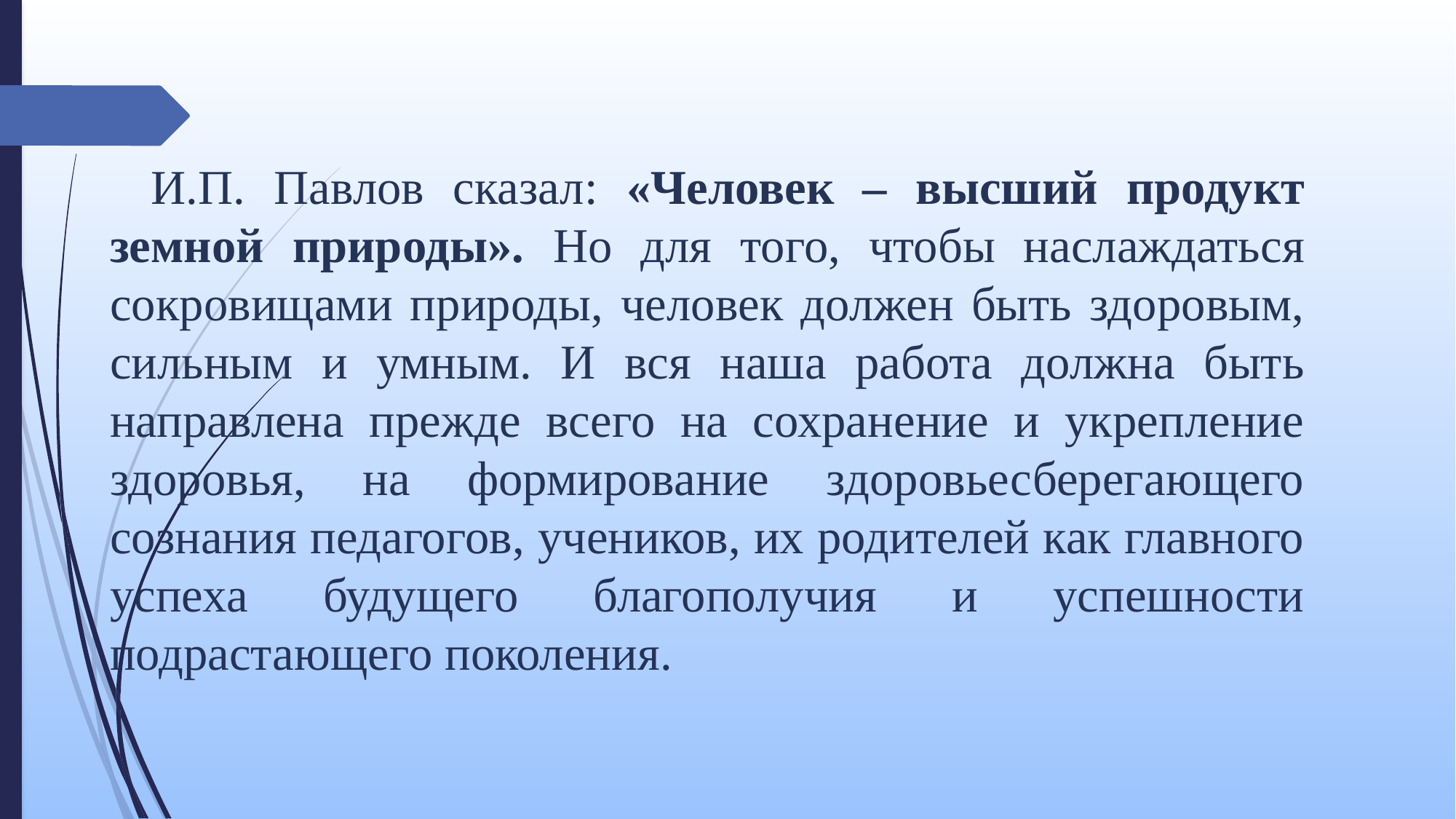

И.П. Павлов сказал: «Человек – высший продукт земной природы». Но для того, чтобы наслаждаться сокровищами природы, человек должен быть здоровым, сильным и умным. И вся наша работа должна быть направлена прежде всего на сохранение и укрепление здоровья, на формирование здоровьесберегающего сознания педагогов, учеников, их родителей как главного успеха будущего благополучия и успешности подрастающего поколения.